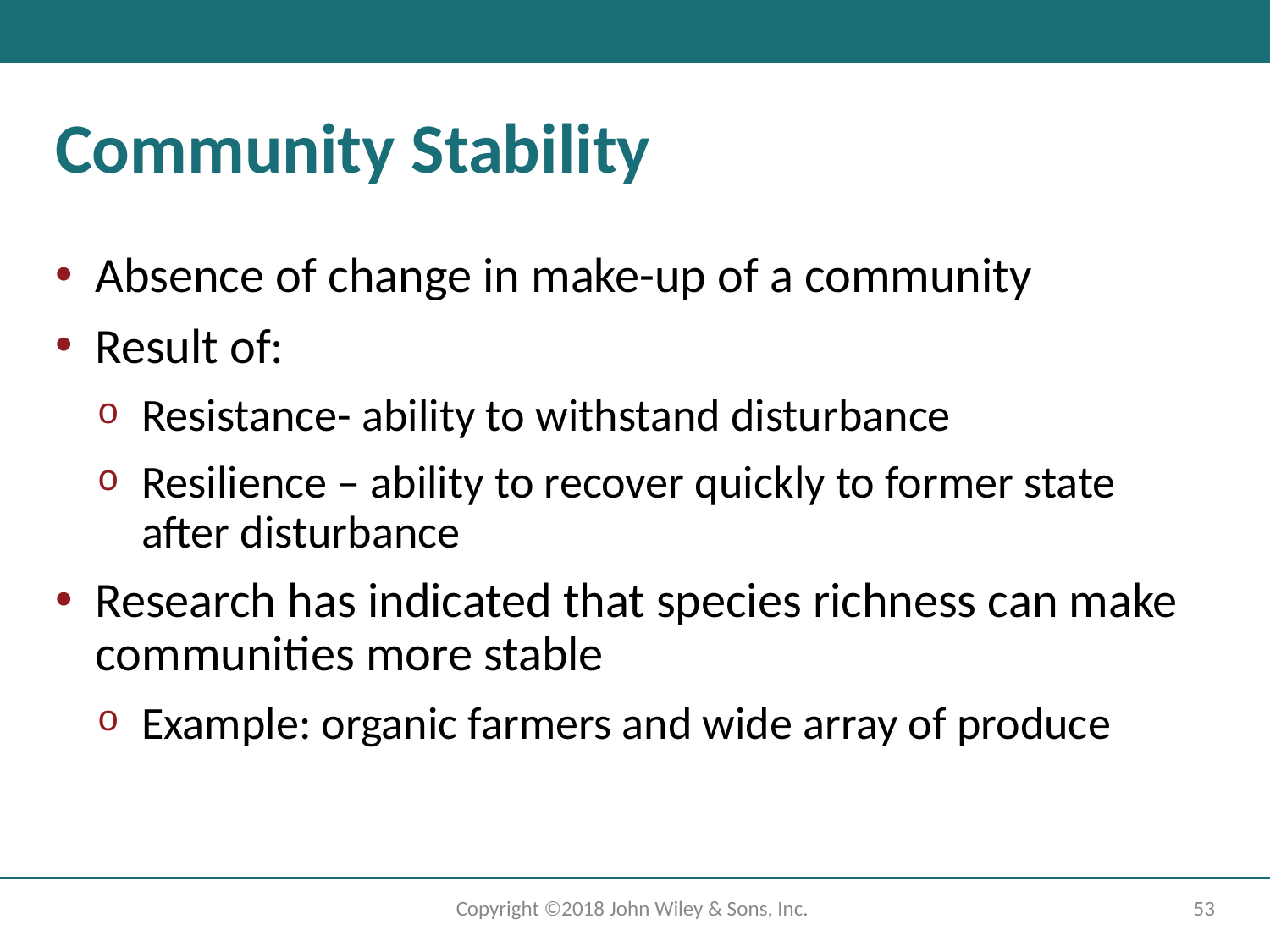

# Community Stability
Absence of change in make-up of a community
Result of:
Resistance- ability to withstand disturbance
Resilience – ability to recover quickly to former state after disturbance
Research has indicated that species richness can make communities more stable
Example: organic farmers and wide array of produce
Copyright ©2018 John Wiley & Sons, Inc.
53